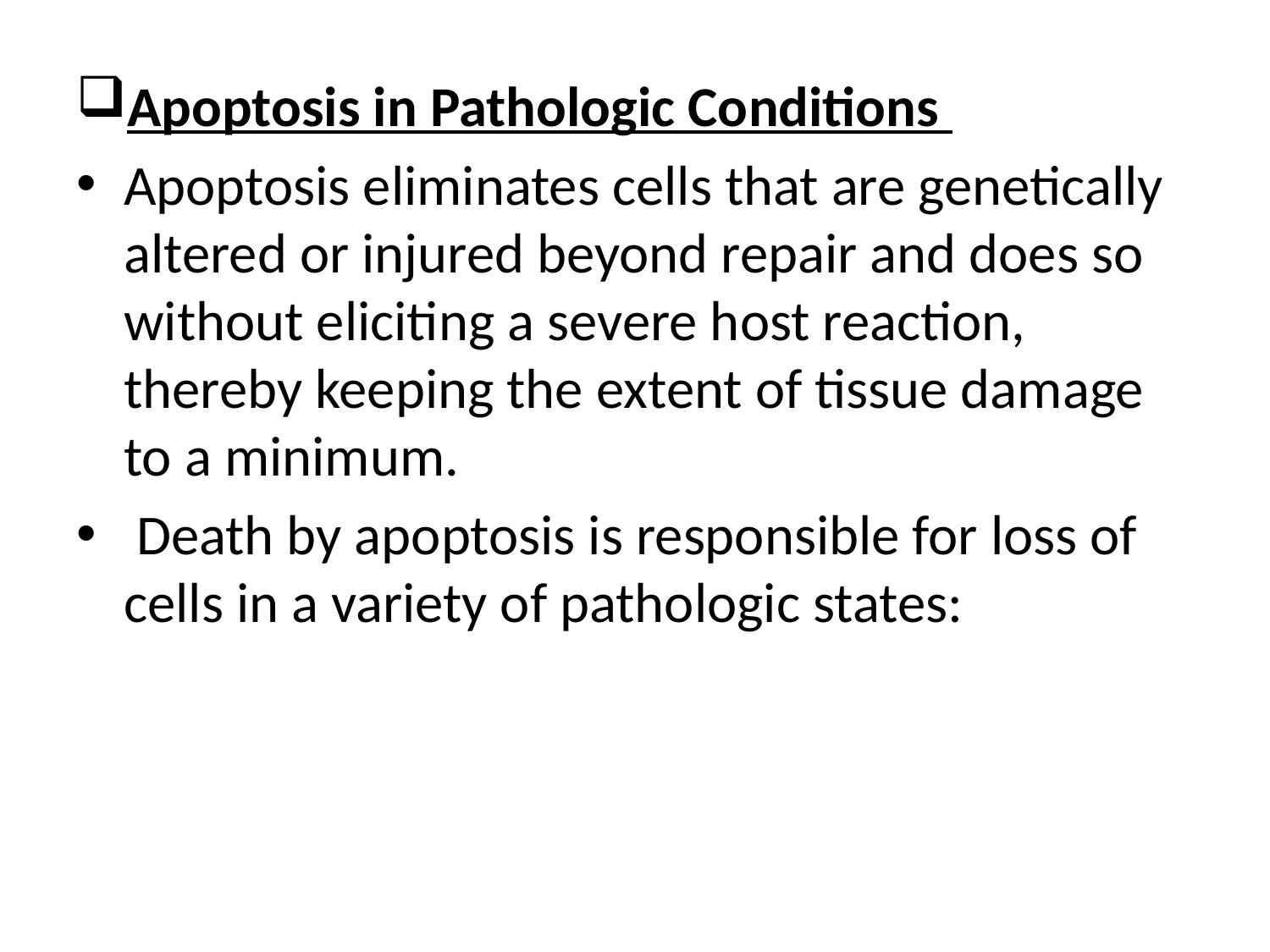

Apoptosis in Pathologic Conditions
Apoptosis eliminates cells that are genetically altered or injured beyond repair and does so without eliciting a severe host reaction, thereby keeping the extent of tissue damage to a minimum.
 Death by apoptosis is responsible for loss of cells in a variety of pathologic states: